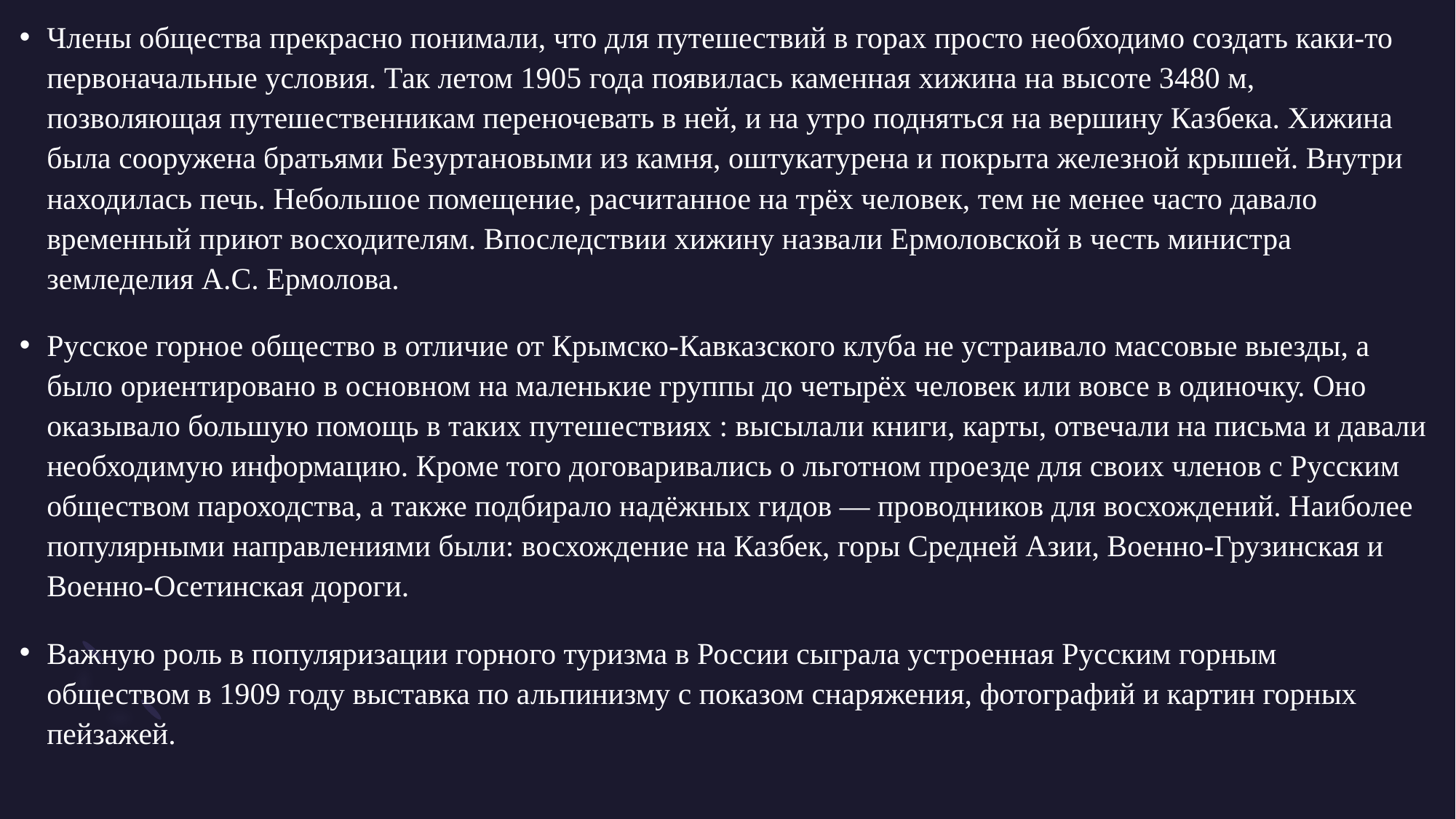

Члены общества прекрасно понимали, что для путешествий в горах просто необходимо создать каки-то первоначальные условия. Так летом 1905 года появилась каменная хижина на высоте 3480 м, позволяющая путешественникам переночевать в ней, и на утро подняться на вершину Казбека. Хижина была сооружена братьями Безуртановыми из камня, оштукатурена и покрыта железной крышей. Внутри находилась печь. Небольшое помещение, расчитанное на трёх человек, тем не менее часто давало временный приют восходителям. Впоследствии хижину назвали Ермоловской в честь министра земледелия А.С. Ермолова.
Русское горное общество в отличие от Крымско-Кавказского клуба не устраивало массовые выезды, а было ориентировано в основном на маленькие группы до четырёх человек или вовсе в одиночку. Оно оказывало большую помощь в таких путешествиях : высылали книги, карты, отвечали на письма и давали необходимую информацию. Кроме того договаривались о льготном проезде для своих членов с Русским обществом пароходства, а также подбирало надёжных гидов — проводников для восхождений. Наиболее популярными направлениями были: восхождение на Казбек, горы Средней Азии, Военно-Грузинская и Военно-Осетинская дороги.
Важную роль в популяризации горного туризма в России сыграла устроенная Русским горным обществом в 1909 году выставка по альпинизму с показом снаряжения, фотографий и картин горных пейзажей.